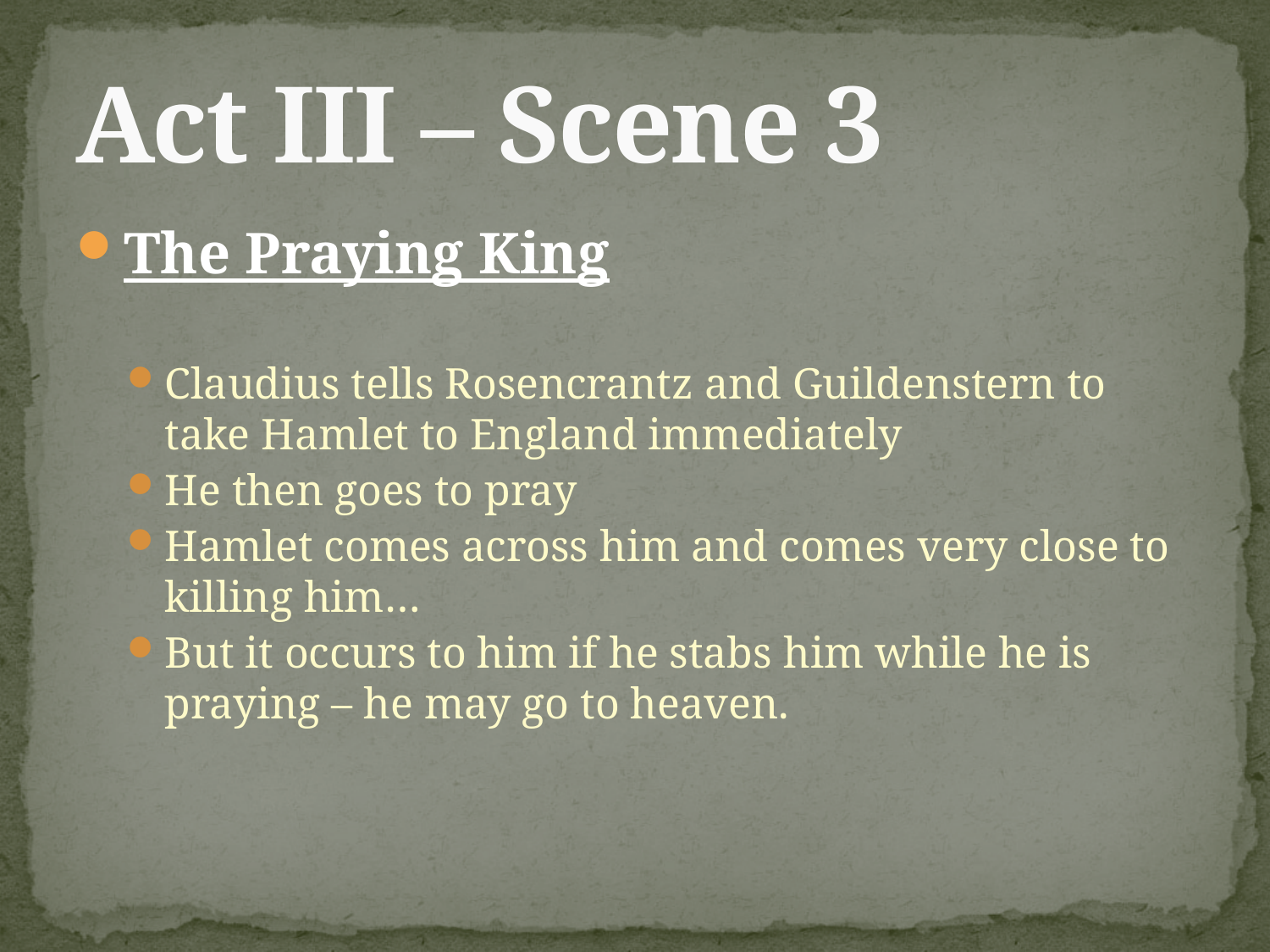

# Act III – Scene 3
The Praying King

Claudius tells Rosencrantz and Guildenstern to take Hamlet to England immediately
He then goes to pray
Hamlet comes across him and comes very close to killing him…
But it occurs to him if he stabs him while he is praying – he may go to heaven.